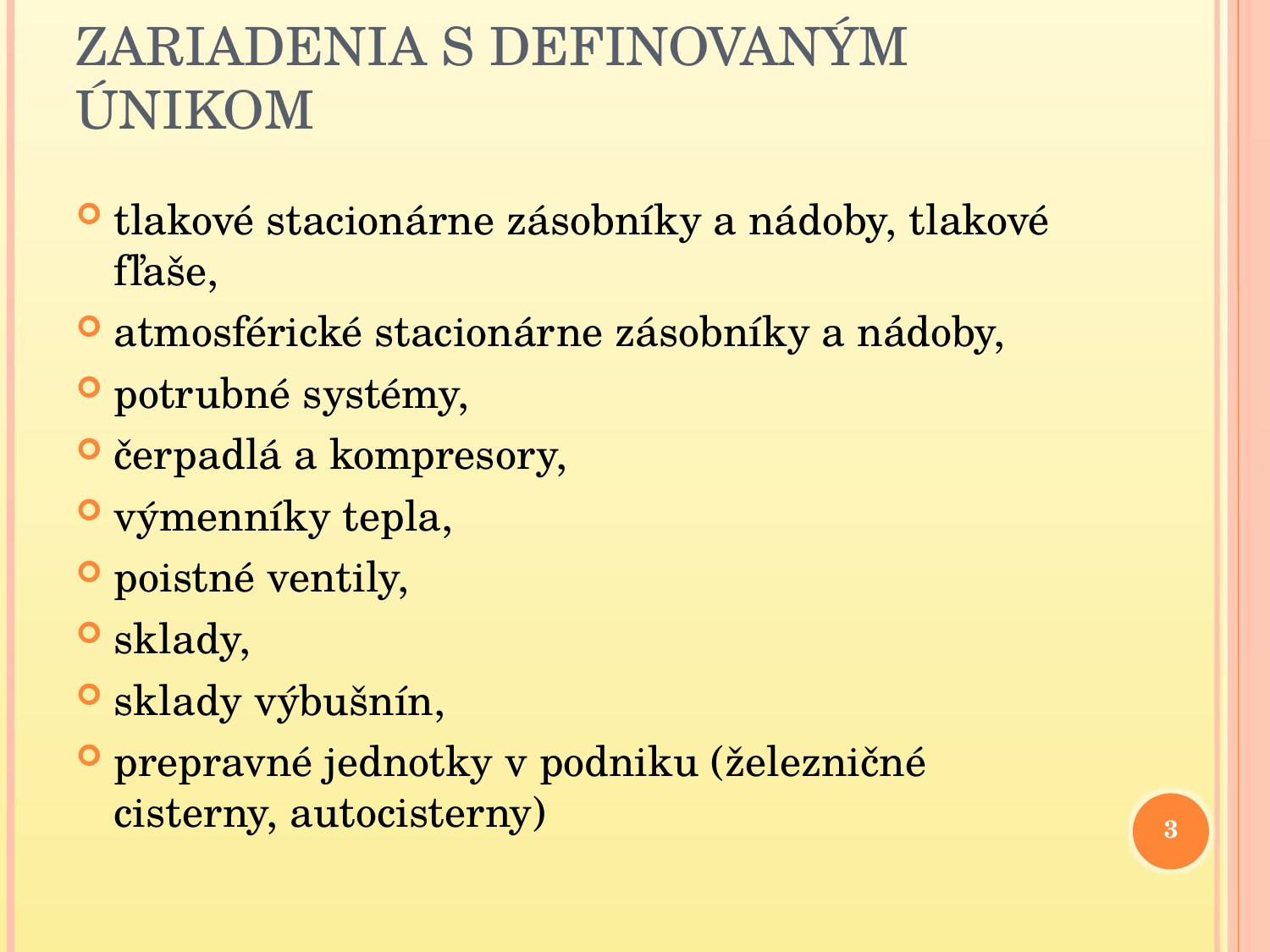

# Zariadenia s definovaným únikom
tlakové stacionárne zásobníky a nádoby, tlakové fľaše,
atmosférické stacionárne zásobníky a nádoby,
potrubné systémy,
čerpadlá a kompresory,
výmenníky tepla,
poistné ventily,
sklady,
sklady výbušnín,
prepravné jednotky v podniku (železničné cisterny, autocisterny)
3